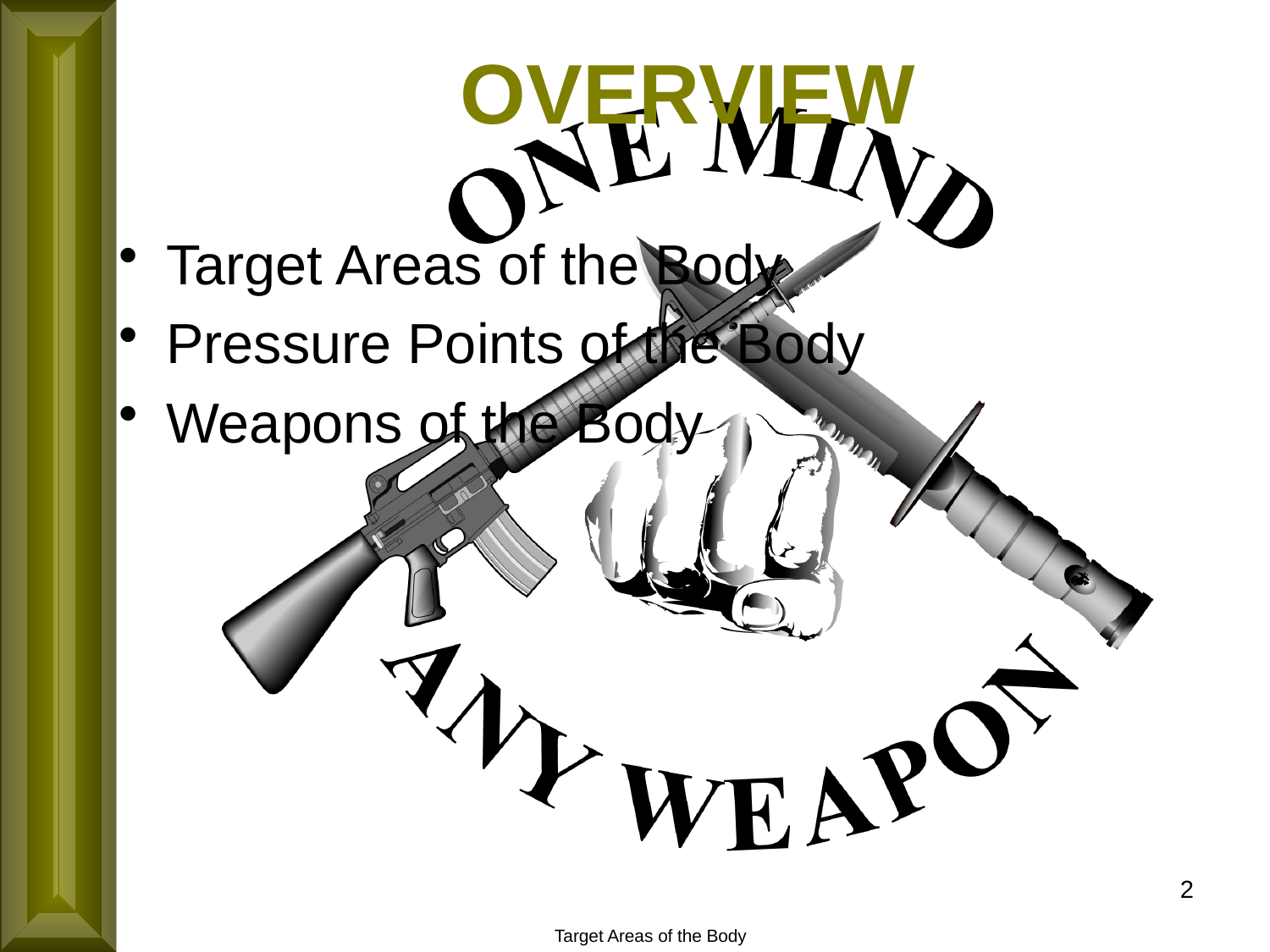

# OVERVIEW
Target Areas of the Body
Pressure Points of the Body
Weapons of the Body
2
Target Areas of the Body